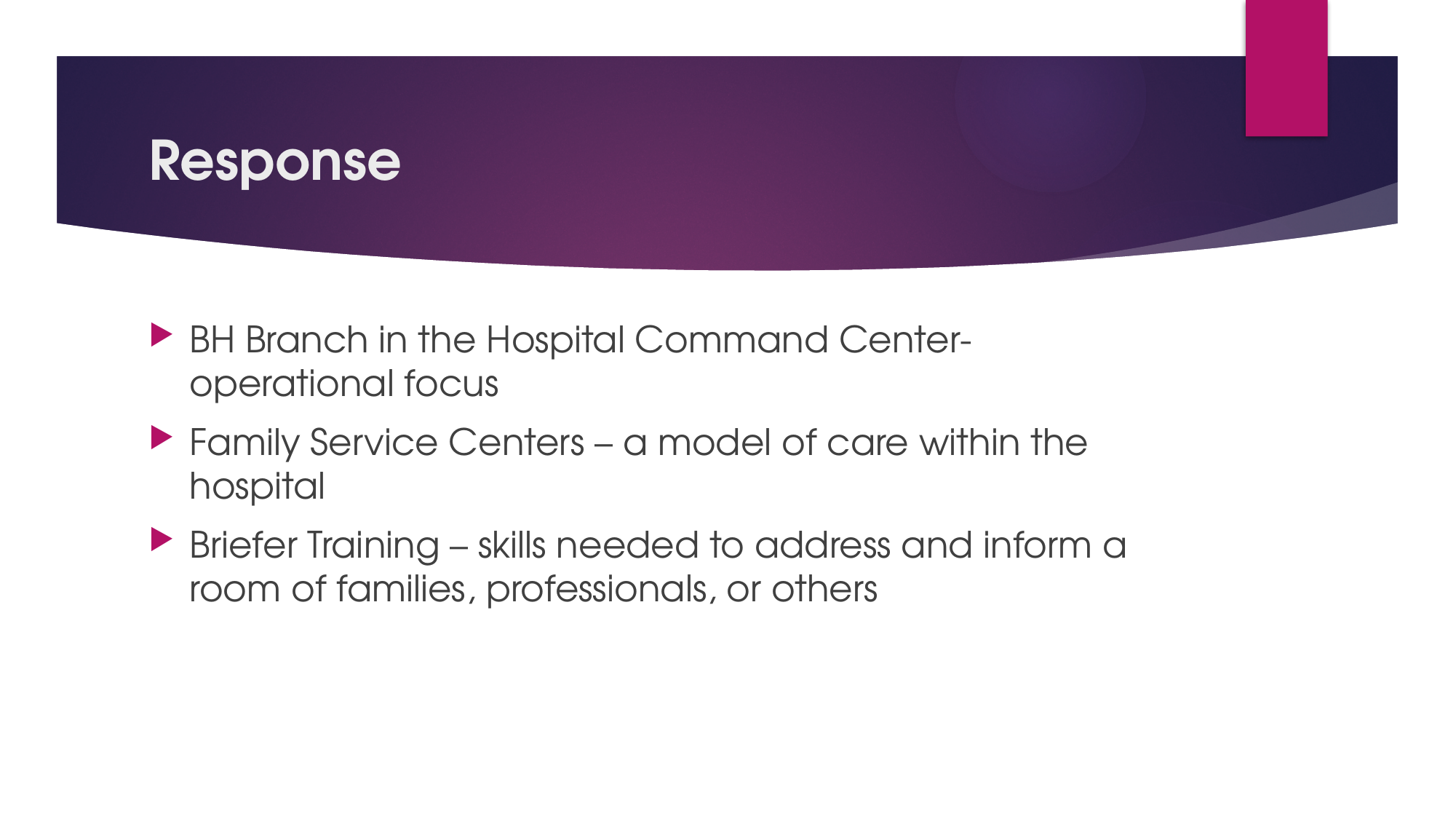

# Response
BH Branch in the Hospital Command Center- operational focus
Family Service Centers – a model of care within the hospital
Briefer Training – skills needed to address and inform a room of families, professionals, or others